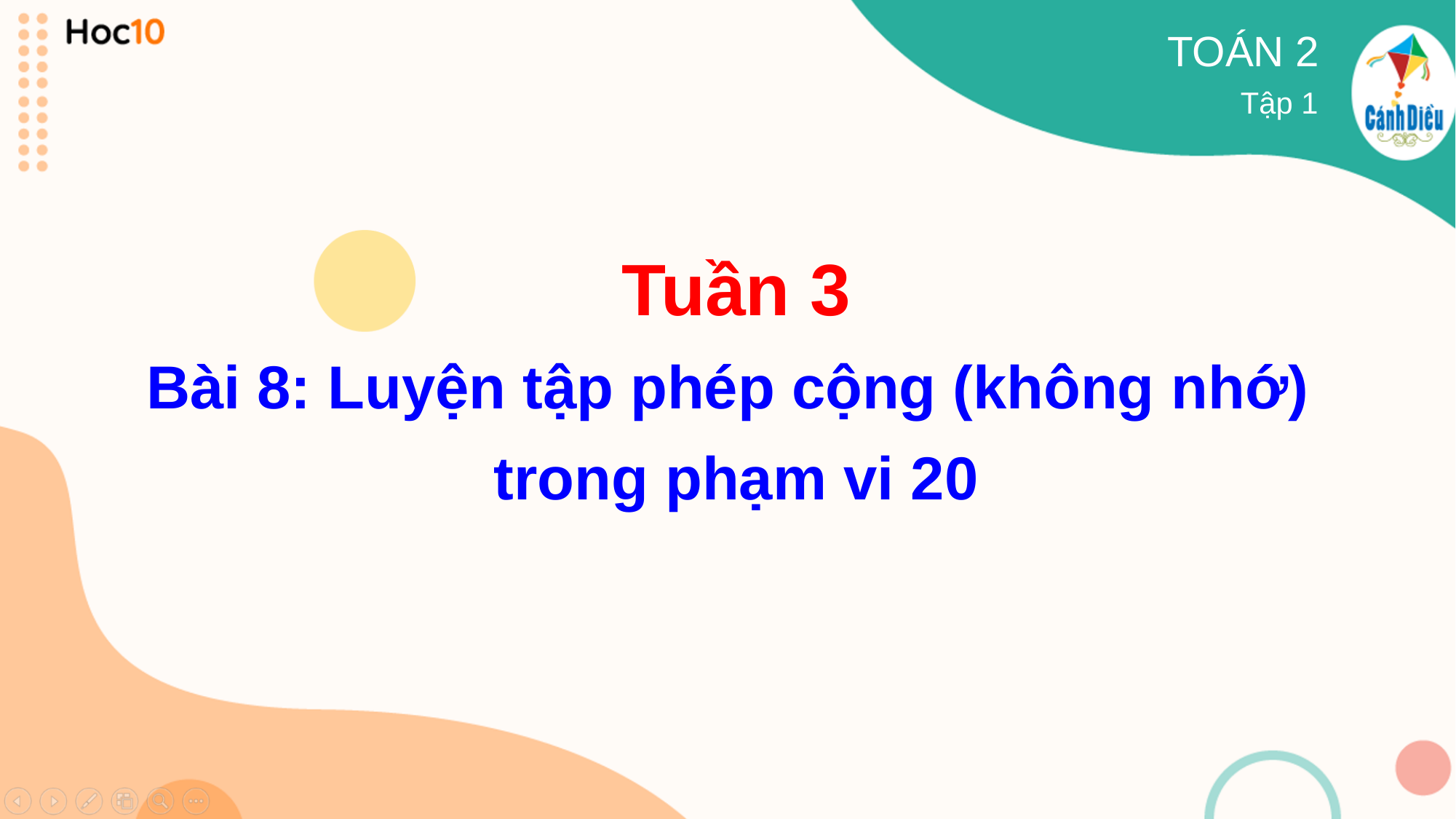

TOÁN 2
Tập 1
Tuần 3
Bài 8: Luyện tập phép cộng (không nhớ)
trong phạm vi 20